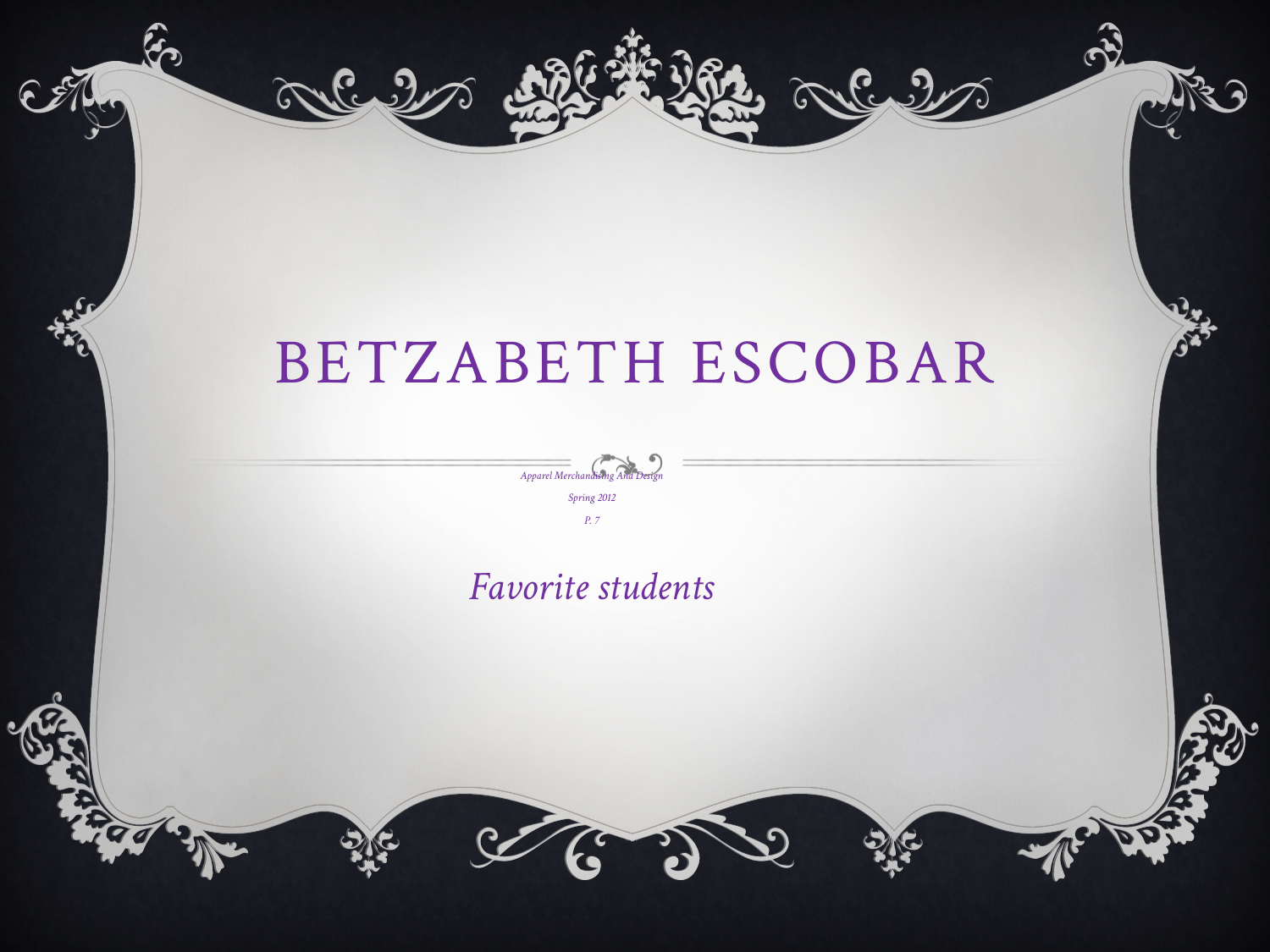

# Betzabeth Escobar
Apparel Merchandising And Design
Spring 2012
P. 7
Favorite students